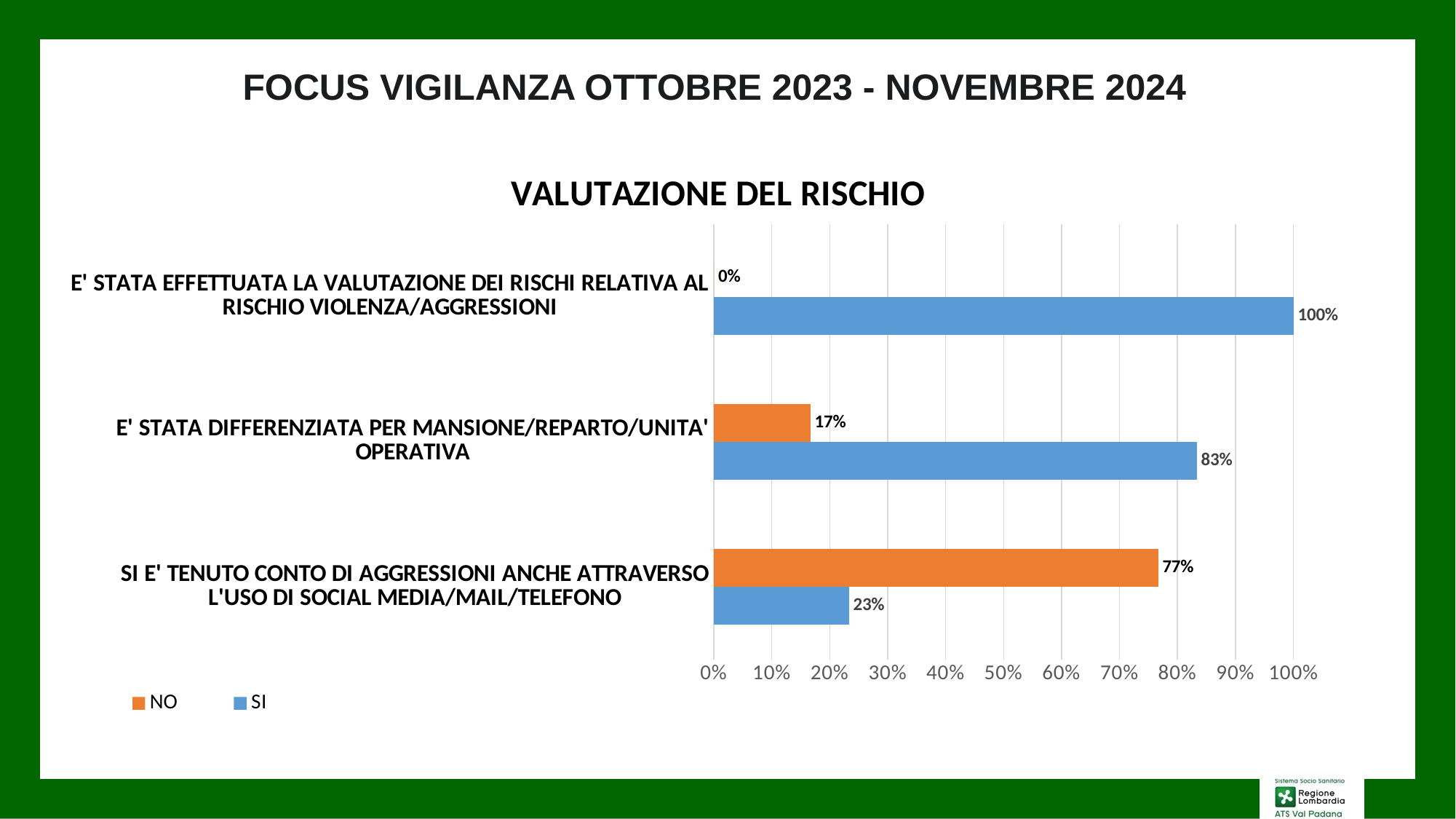

FOCUS VIGILANZA OTTOBRE 2023 - NOVEMBRE 2024

### Chart: VALUTAZIONE DEL RISCHIO

| Category | SI | NO |
|---|---|---|
| SI E' TENUTO CONTO DI AGGRESSIONI ANCHE ATTRAVERSO L'USO DI SOCIAL MEDIA/MAIL/TELEFONO | 0.23333333333333334 | 0.7666666666666667 |
| E' STATA DIFFERENZIATA PER MANSIONE/REPARTO/UNITA' OPERATIVA | 0.8333333333333334 | 0.16666666666666666 |
| E' STATA EFFETTUATA LA VALUTAZIONE DEI RISCHI RELATIVA AL RISCHIO VIOLENZA/AGGRESSIONI | 1.0 | 0.0 |